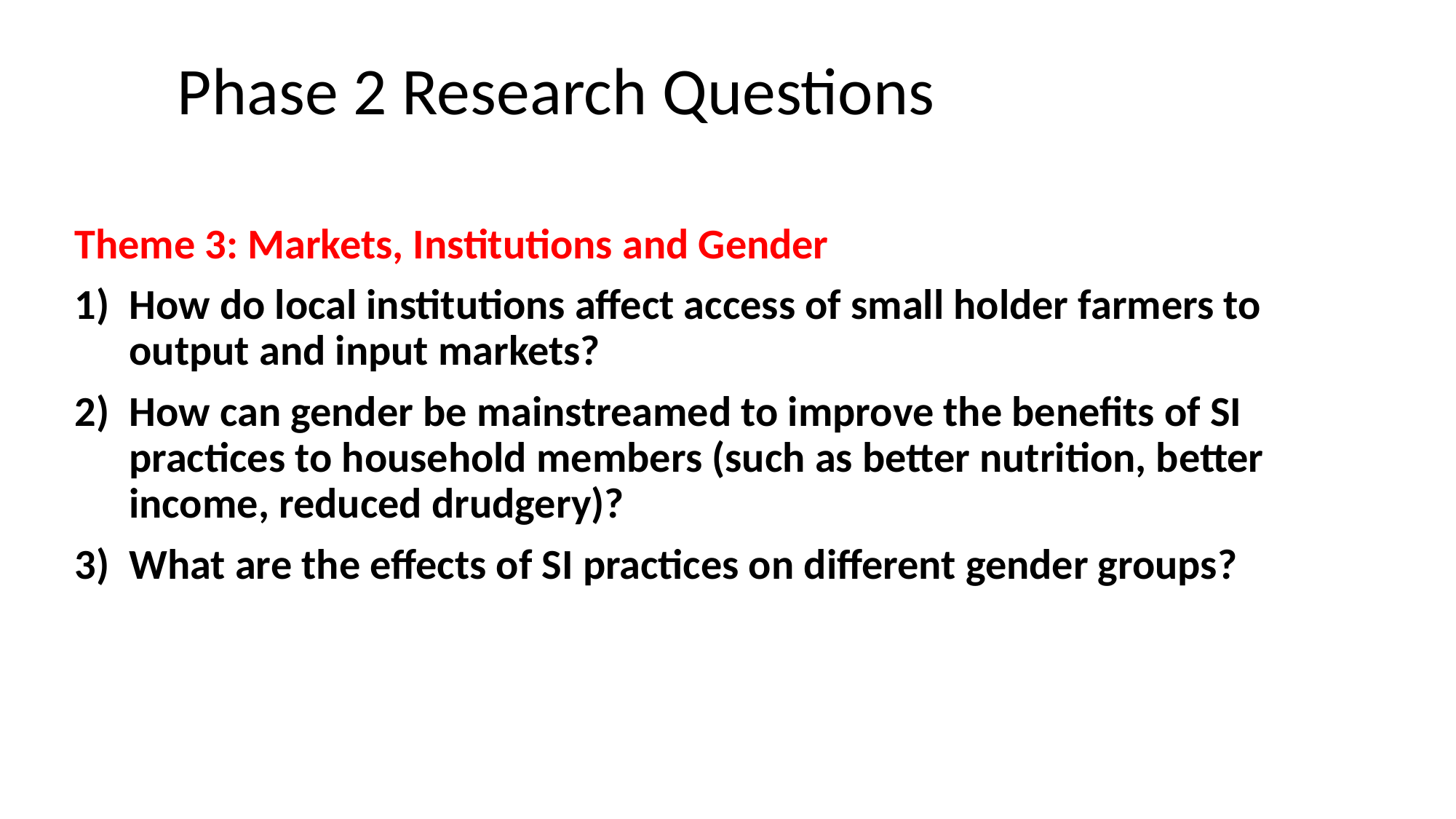

Phase 2 Research Questions
Theme 3: Markets, Institutions and Gender
How do local institutions affect access of small holder farmers to output and input markets?
How can gender be mainstreamed to improve the benefits of SI practices to household members (such as better nutrition, better income, reduced drudgery)?
What are the effects of SI practices on different gender groups?